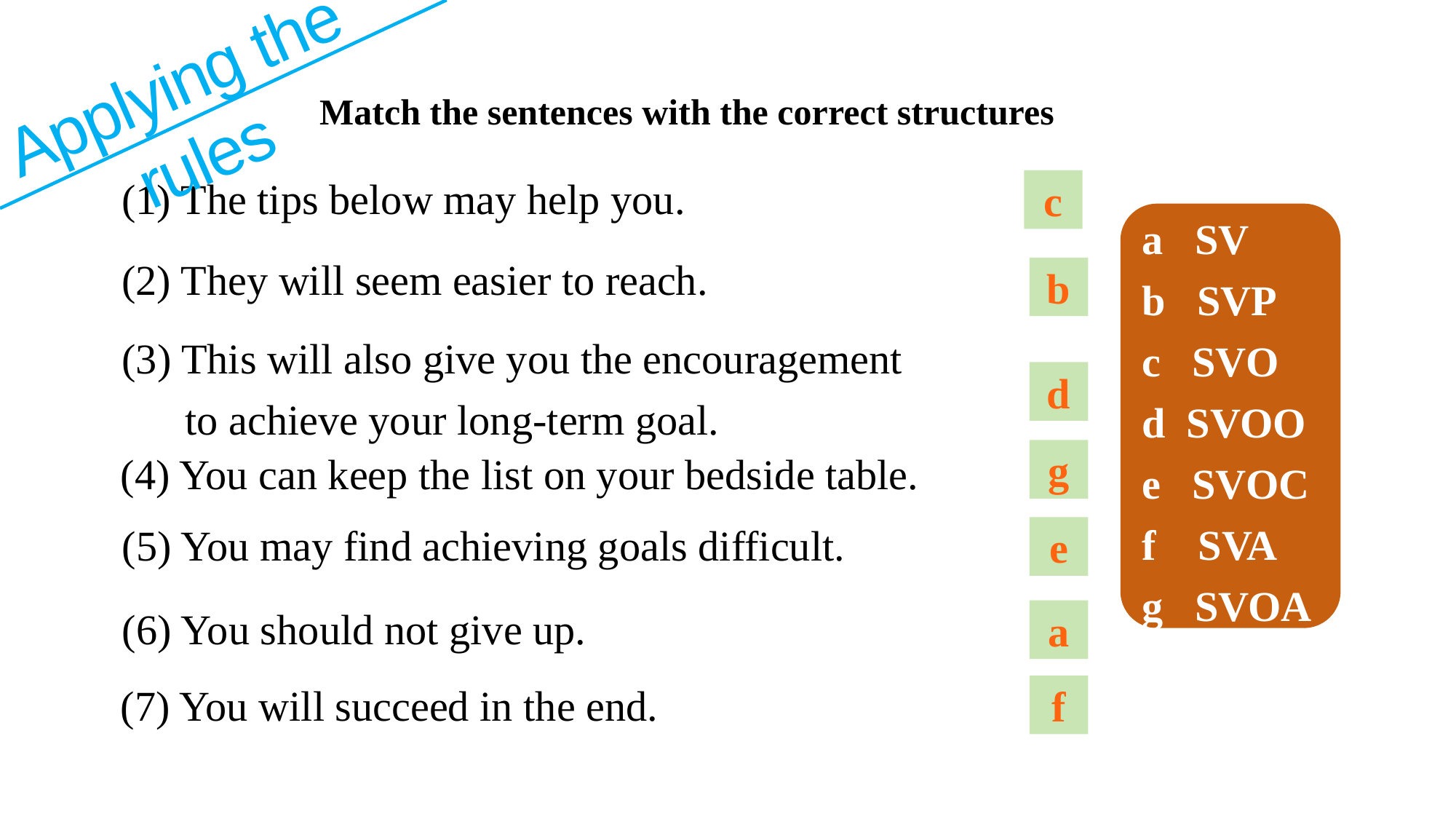

Applying the rules
Match the sentences with the correct structures
(1) The tips below may help you.
c
a   SV
b   SVP
c   SVO
d  SVOO
e   SVOC
f    SVA
g   SVOA
(2) They will seem easier to reach.
b
(3) This will also give you the encouragement
      to achieve your long-term goal.
d
g
(4) You can keep the list on your bedside table.
(5) You may find achieving goals difficult.
e
(6) You should not give up.
a
(7) You will succeed in the end.
f